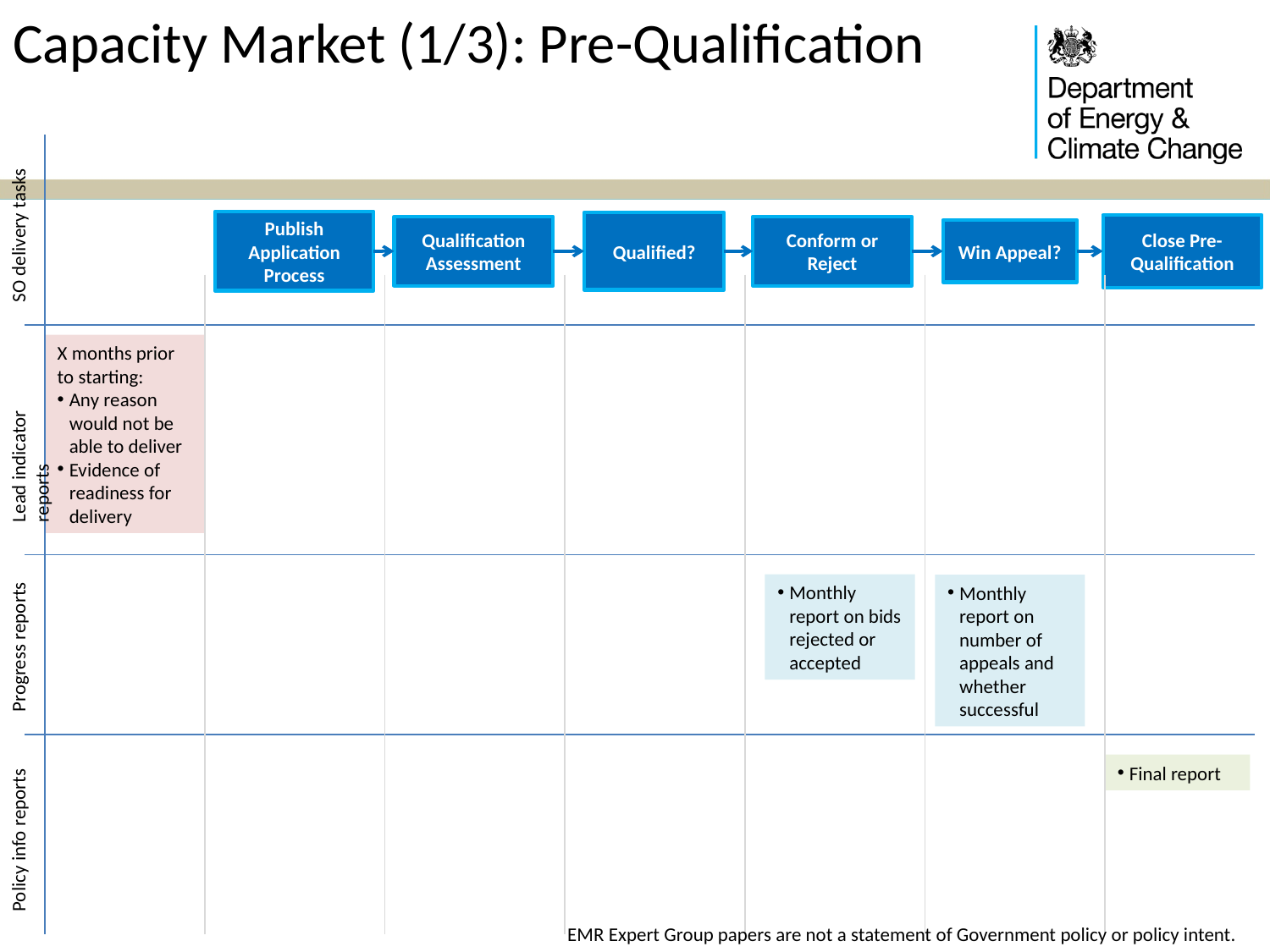

# Capacity Market (1/3): Pre-Qualification
SO delivery tasks
Publish Application Process
Qualified?
Close Pre-Qualification
Qualification Assessment
Conform or Reject
Win Appeal?
X months prior to starting:
Any reason would not be able to deliver
Evidence of readiness for delivery
Lead indicator reports
Progress reports
Monthly report on bids rejected or accepted
Monthly report on number of appeals and whether successful
Policy info reports
Final report
EMR Expert Group papers are not a statement of Government policy or policy intent.